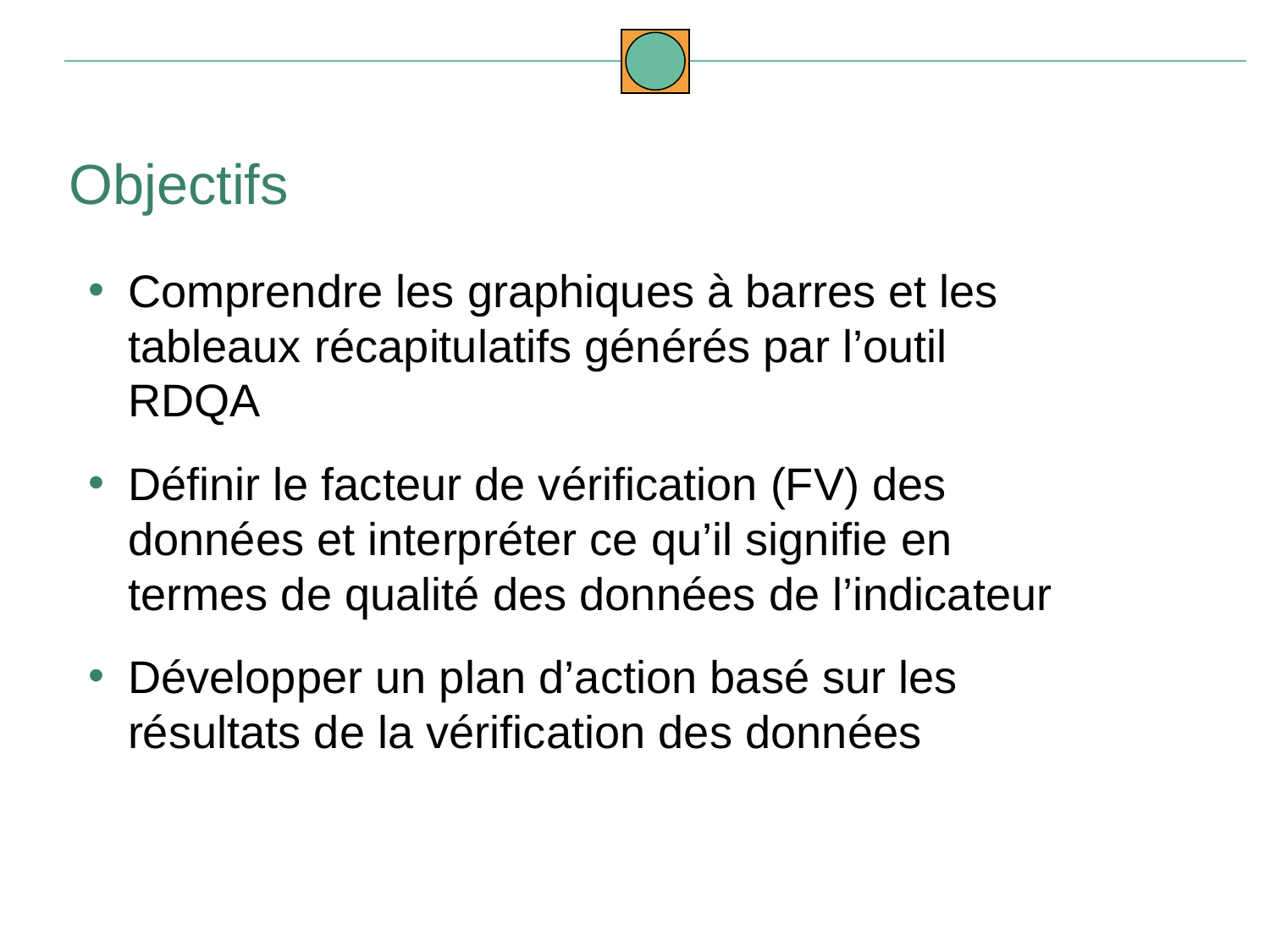

Objectifs
Comprendre les graphiques à barres et les tableaux récapitulatifs générés par l’outil RDQA
Définir le facteur de vérification (FV) des données et interpréter ce qu’il signifie en termes de qualité des données de l’indicateur
Développer un plan d’action basé sur les résultats de la vérification des données